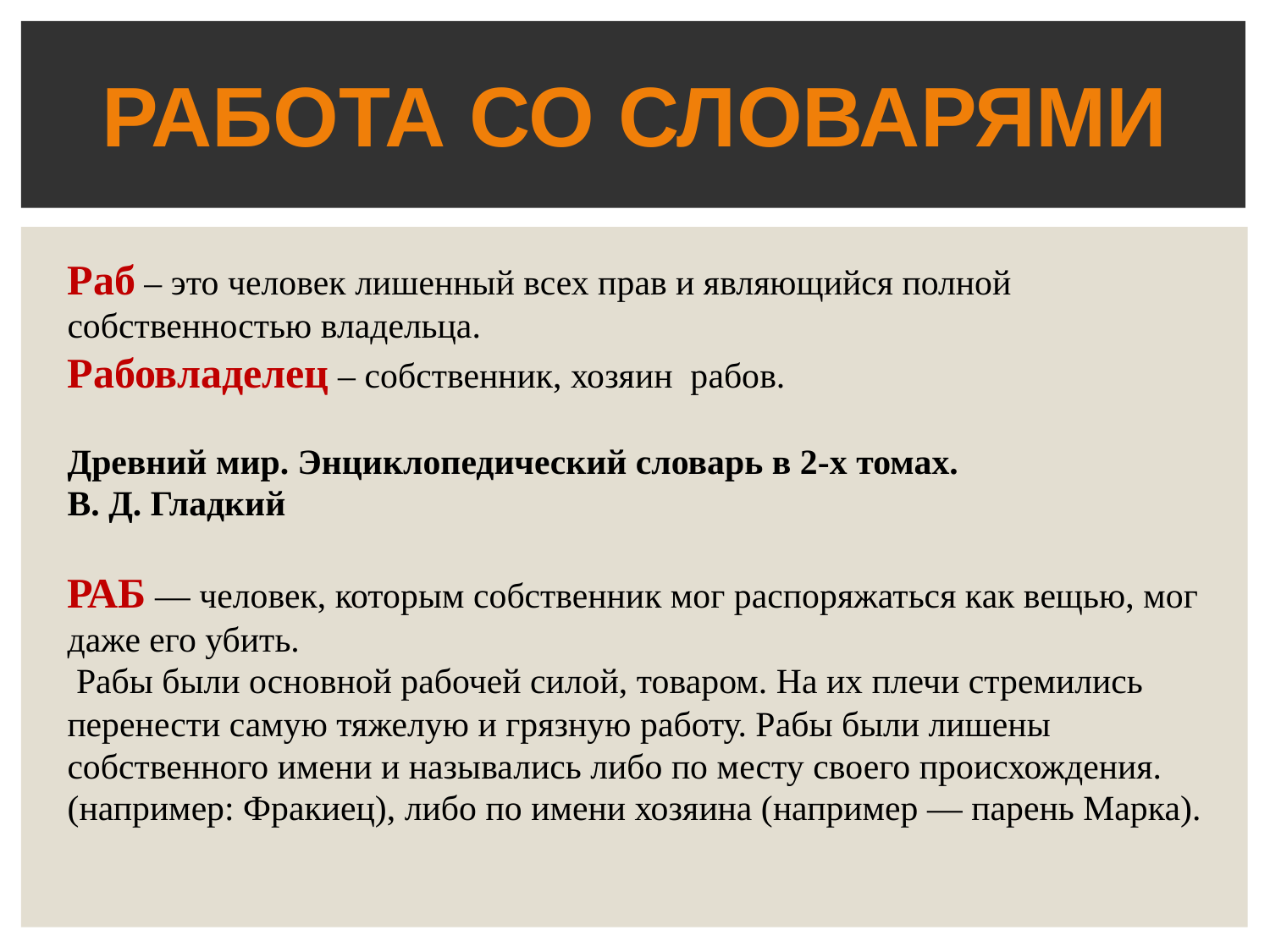

Работа со словарями
Раб – это человек лишенный всех прав и являющийся полной собственностью владельца.
Рабовладелец – собственник, хозяин  рабов.

Древний мир. Энциклопедический словарь в 2-х томах.
В. Д. Гладкий

РАБ — человек, которым собственник мог распоряжаться как вещью, мог даже его убить.
 Рабы были основной рабочей силой, товаром. На их плечи стремились перенести самую тяжелую и грязную работу. Рабы были лишены собственного имени и назывались либо по месту своего происхождения. (например: Фракиец), либо по имени хозяина (например — парень Марка).